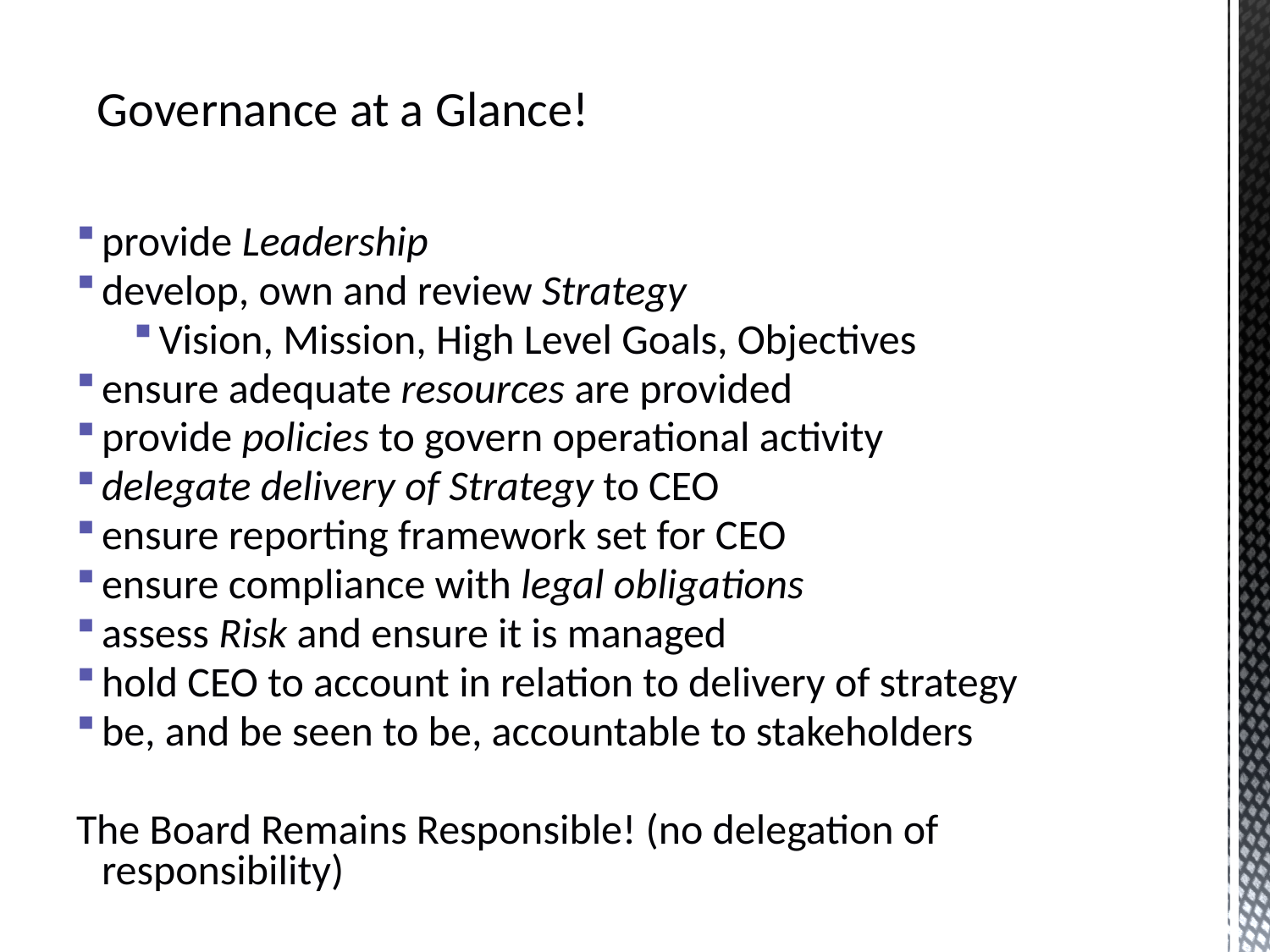

Governance at a Glance!

provide Leadership
develop, own and review Strategy
Vision, Mission, High Level Goals, Objectives
ensure adequate resources are provided
provide policies to govern operational activity
delegate delivery of Strategy to CEO
ensure reporting framework set for CEO
ensure compliance with legal obligations
assess Risk and ensure it is managed
hold CEO to account in relation to delivery of strategy
be, and be seen to be, accountable to stakeholders

The Board Remains Responsible! (no delegation of responsibility)